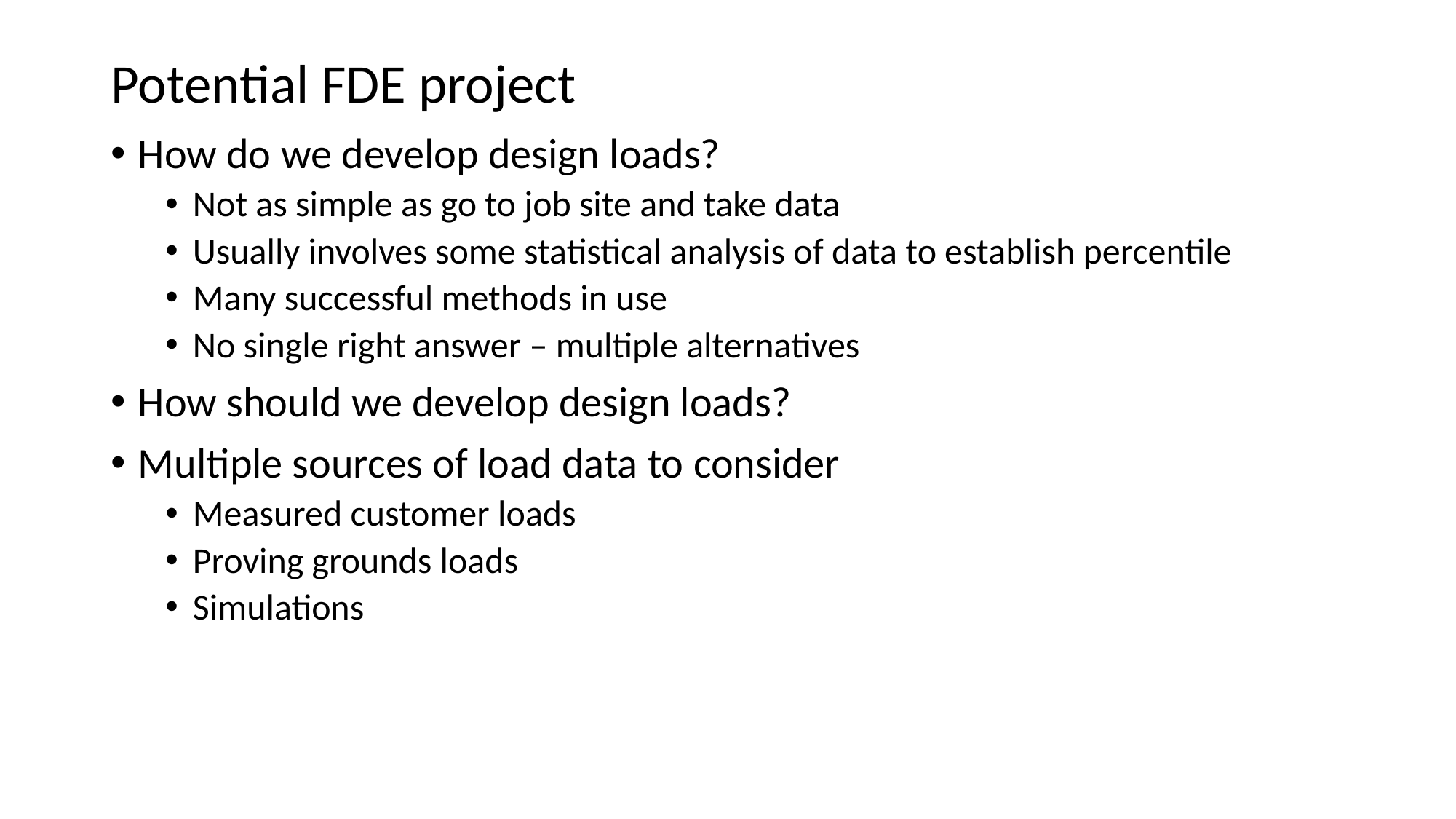

# Potential FDE project
How do we develop design loads?
Not as simple as go to job site and take data
Usually involves some statistical analysis of data to establish percentile
Many successful methods in use
No single right answer – multiple alternatives
How should we develop design loads?
Multiple sources of load data to consider
Measured customer loads
Proving grounds loads
Simulations